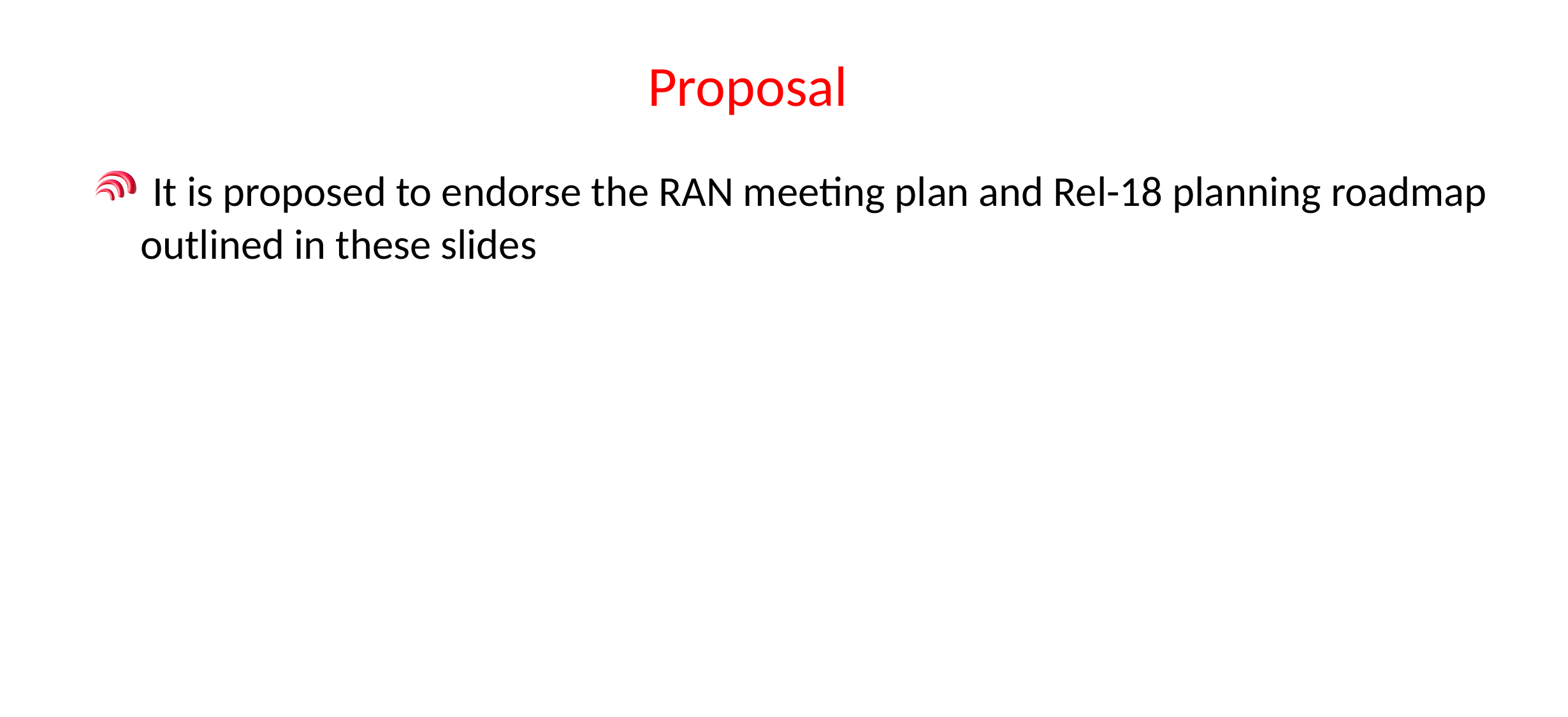

# Proposal
 It is proposed to endorse the RAN meeting plan and Rel-18 planning roadmap outlined in these slides